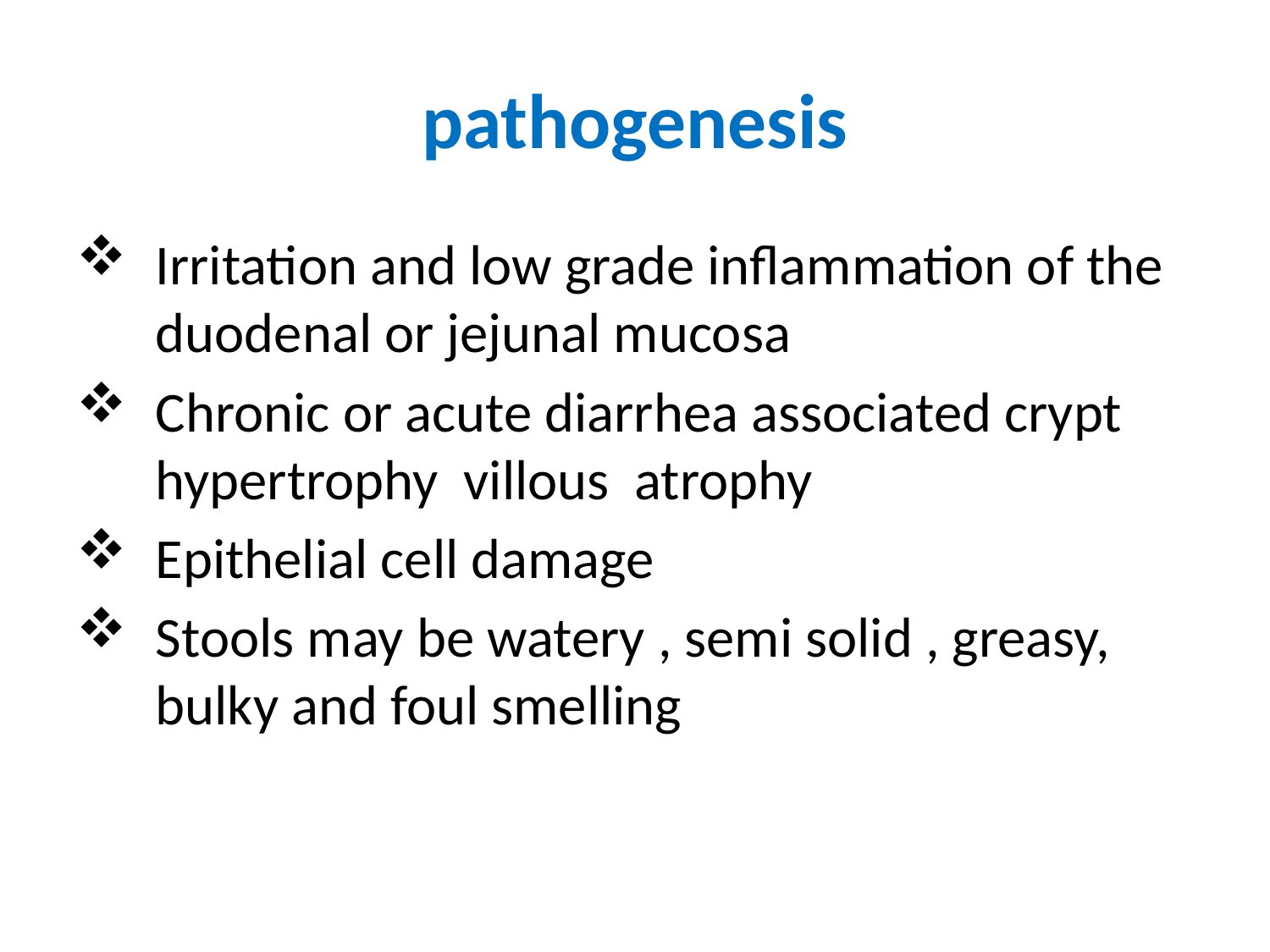

# pathogenesis
Irritation and low grade inflammation of the duodenal or jejunal mucosa
Chronic or acute diarrhea associated crypt hypertrophy  villous  atrophy
Epithelial cell damage
Stools may be watery , semi solid , greasy, bulky and foul smelling